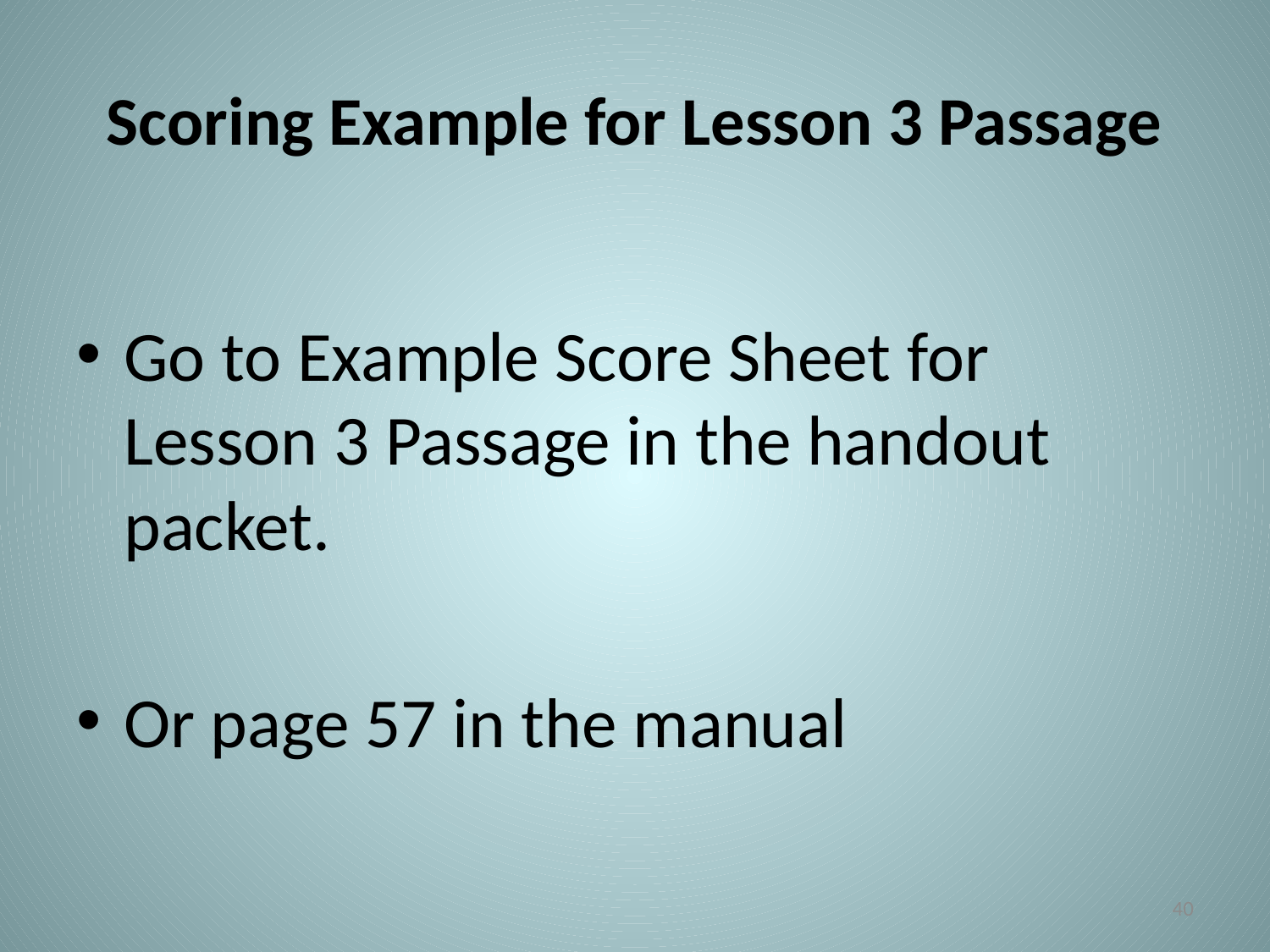

# Scoring Example for Lesson 3 Passage

Go to Example Score Sheet for Lesson 3 Passage in the handout packet.

Or page 57 in the manual
40